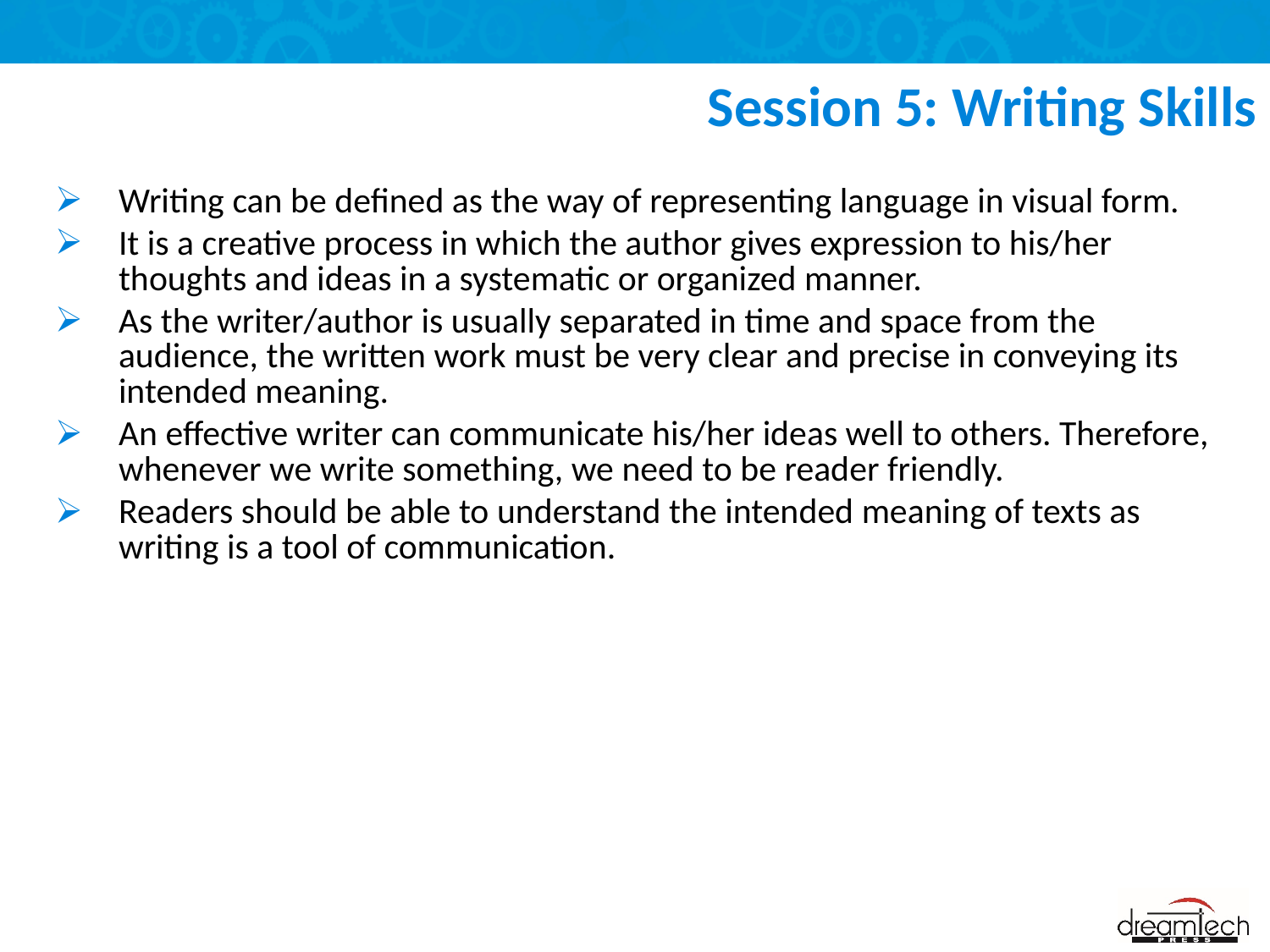

# Session 5: Writing Skills
Writing can be defined as the way of representing language in visual form.
It is a creative process in which the author gives expression to his/her thoughts and ideas in a systematic or organized manner.
As the writer/author is usually separated in time and space from the audience, the written work must be very clear and precise in conveying its intended meaning.
An effective writer can communicate his/her ideas well to others. Therefore, whenever we write something, we need to be reader friendly.
Readers should be able to understand the intended meaning of texts as writing is a tool of communication.